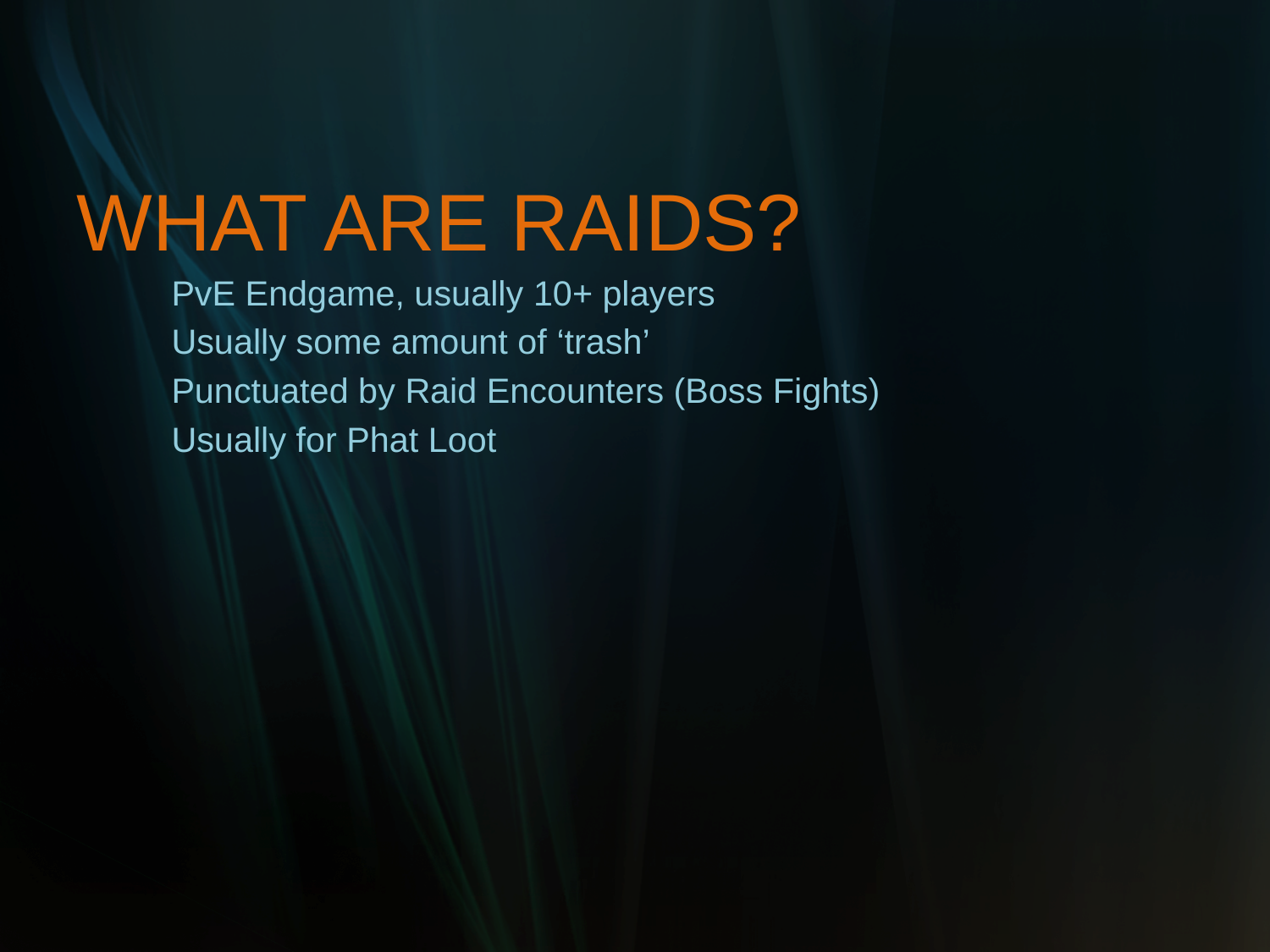

# WHAT ARE RAIDS?
PvE Endgame, usually 10+ players
Usually some amount of ‘trash’
Punctuated by Raid Encounters (Boss Fights)
Usually for Phat Loot